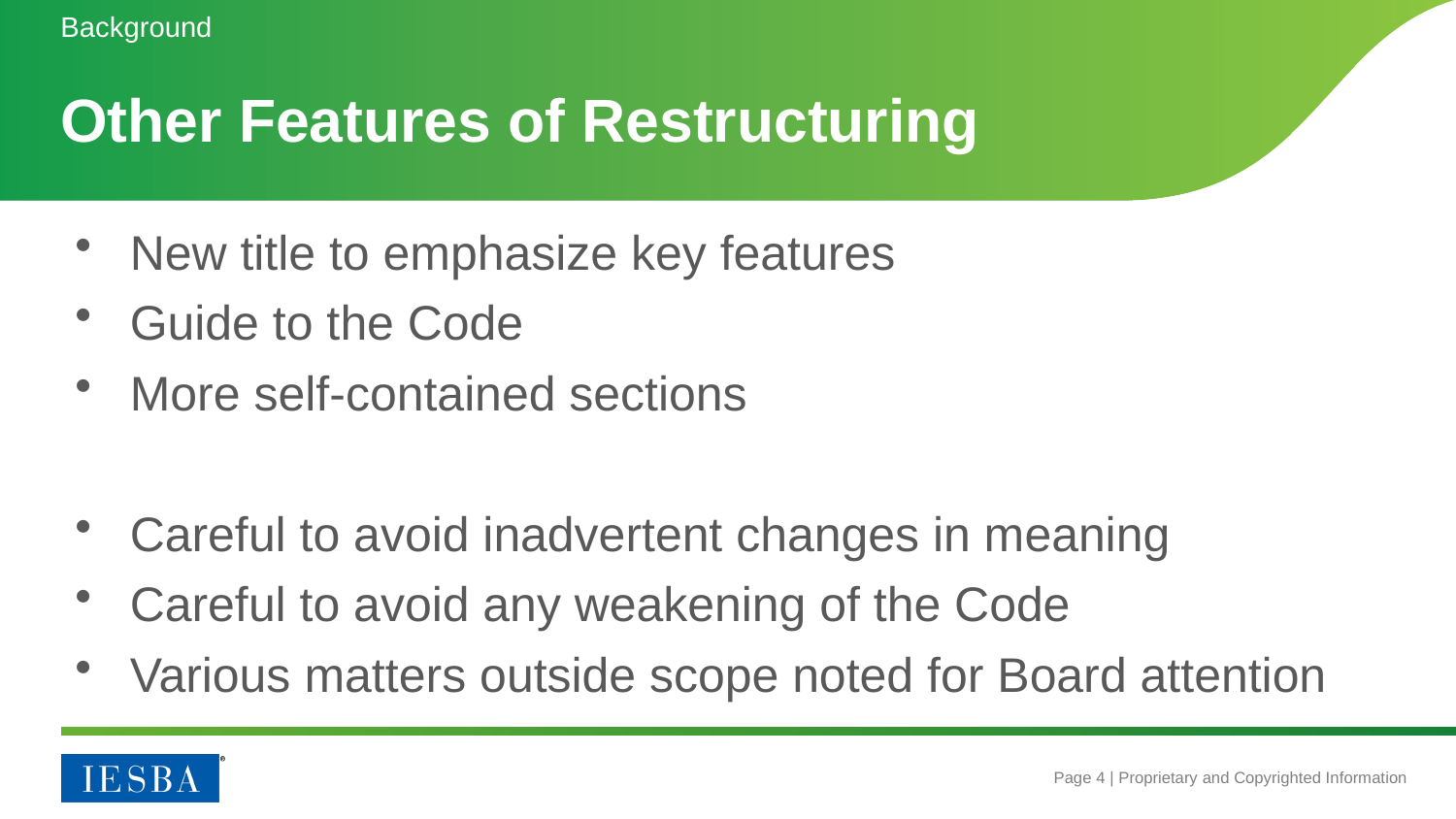

Background
# Other Features of Restructuring
New title to emphasize key features
Guide to the Code
More self-contained sections

Careful to avoid inadvertent changes in meaning
Careful to avoid any weakening of the Code
Various matters outside scope noted for Board attention